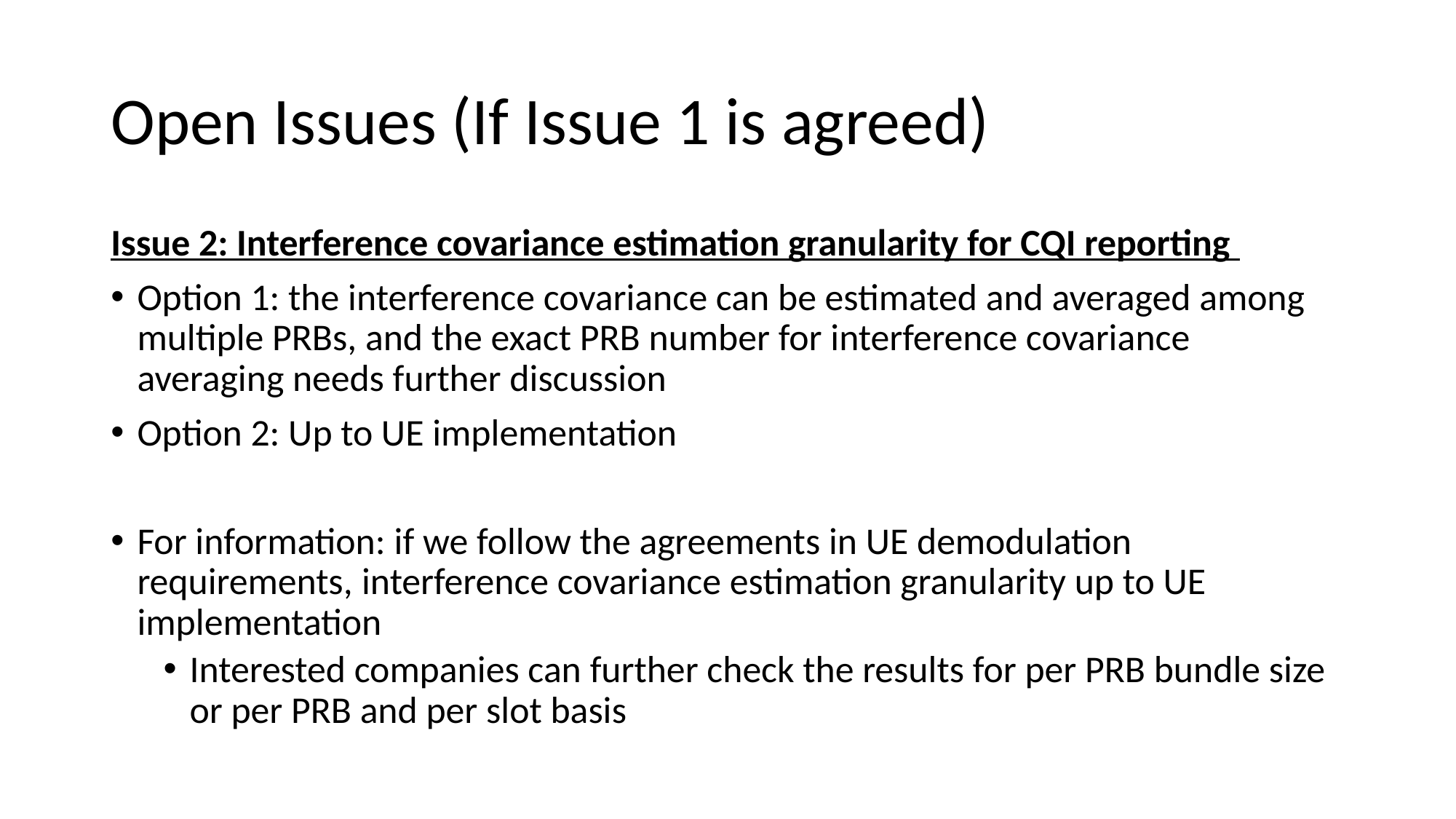

# Open Issues (If Issue 1 is agreed)
Issue 2: Interference covariance estimation granularity for CQI reporting
Option 1: the interference covariance can be estimated and averaged among multiple PRBs, and the exact PRB number for interference covariance averaging needs further discussion
Option 2: Up to UE implementation

For information: if we follow the agreements in UE demodulation requirements, interference covariance estimation granularity up to UE implementation
Interested companies can further check the results for per PRB bundle size or per PRB and per slot basis